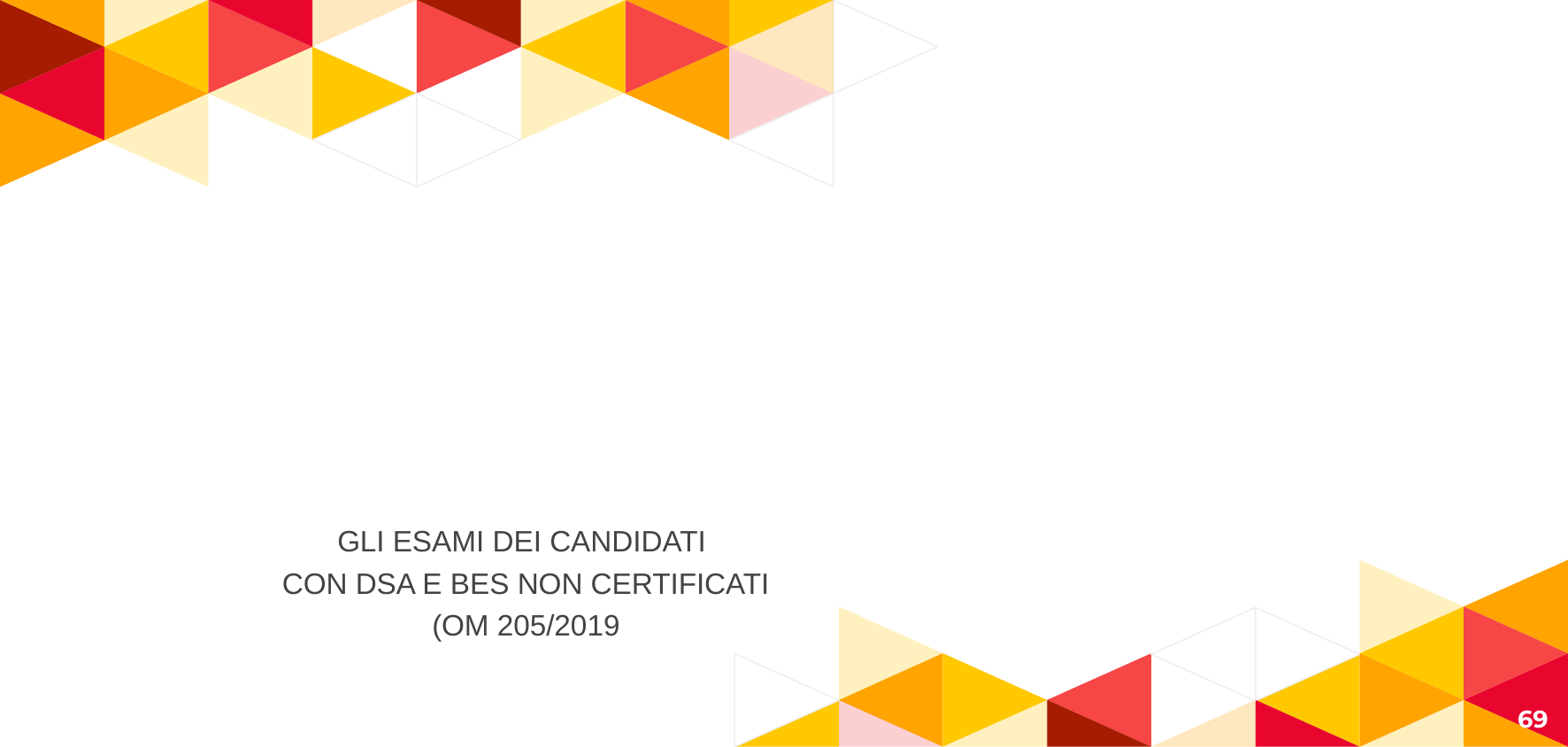

GLI ESAMI DEI CANDIDATI
CON DSA E BES NON CERTIFICATI
(OM 205/2019
69